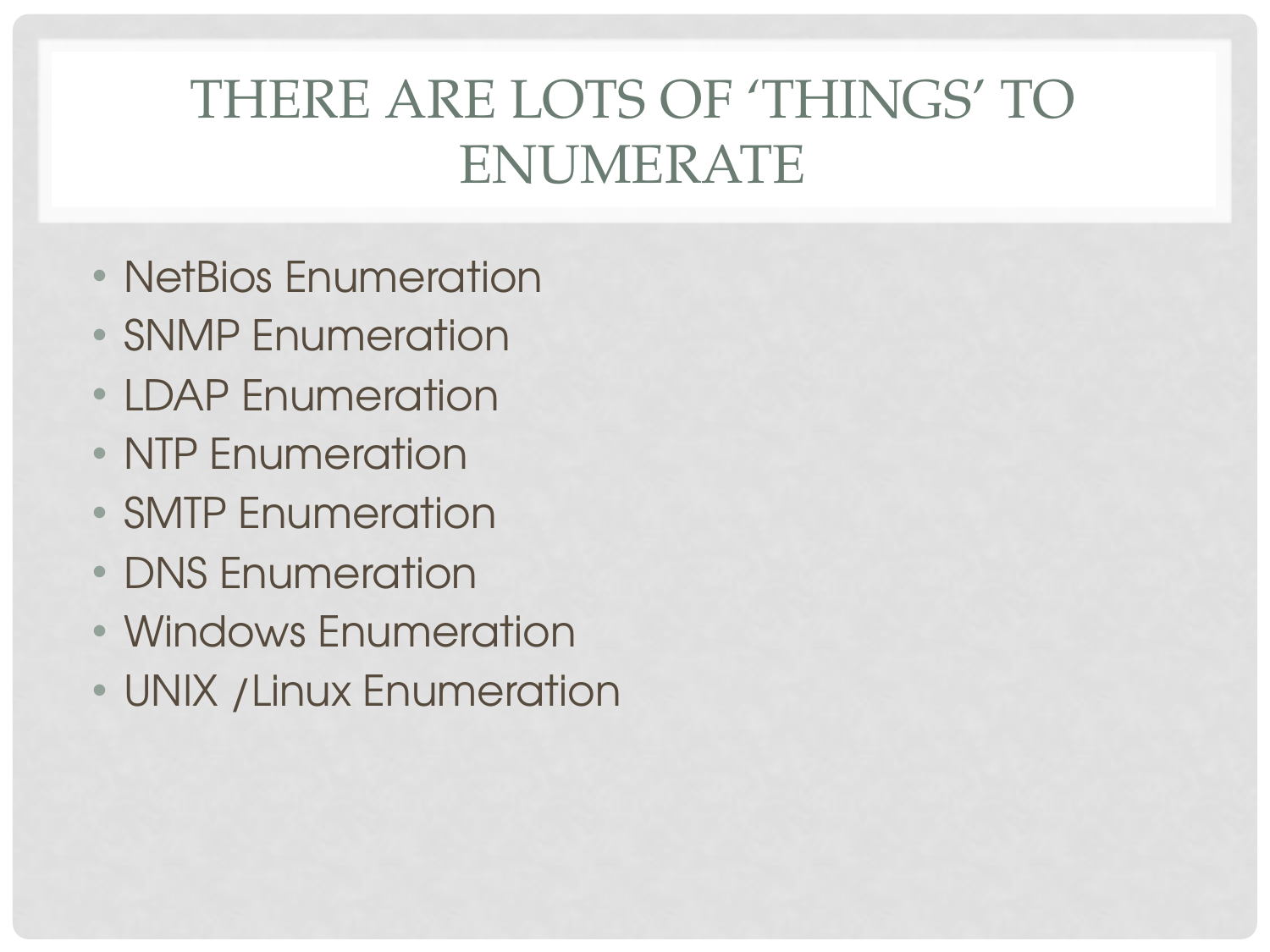

# There are lots of ‘things’ to enumerate
NetBios Enumeration
SNMP Enumeration
LDAP Enumeration
NTP Enumeration
SMTP Enumeration
DNS Enumeration
Windows Enumeration
UNIX /Linux Enumeration